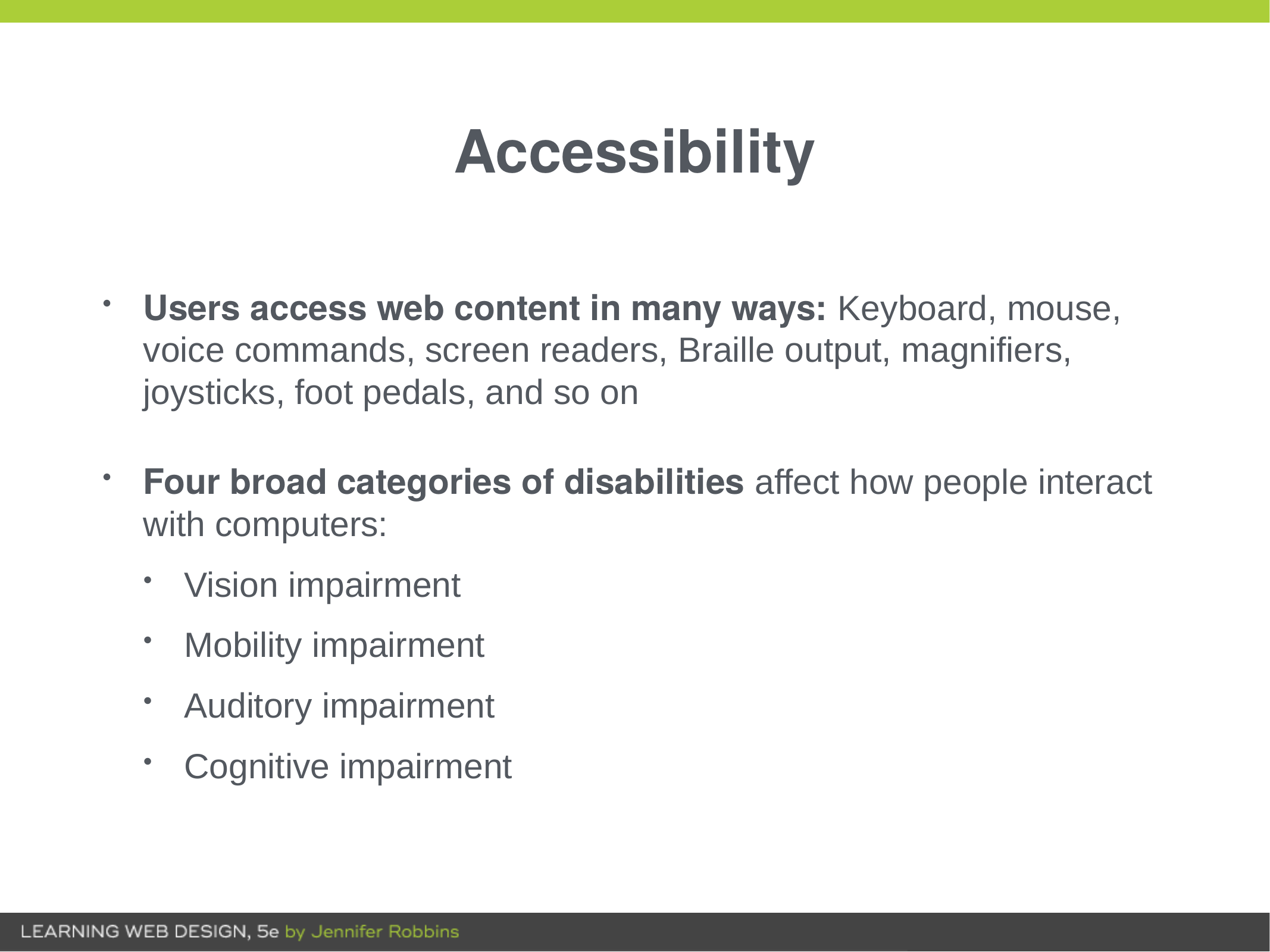

# Accessibility
Users access web content in many ways: Keyboard, mouse, voice commands, screen readers, Braille output, magnifiers, joysticks, foot pedals, and so on
Four broad categories of disabilities affect how people interact with computers:
Vision impairment
Mobility impairment
Auditory impairment
Cognitive impairment